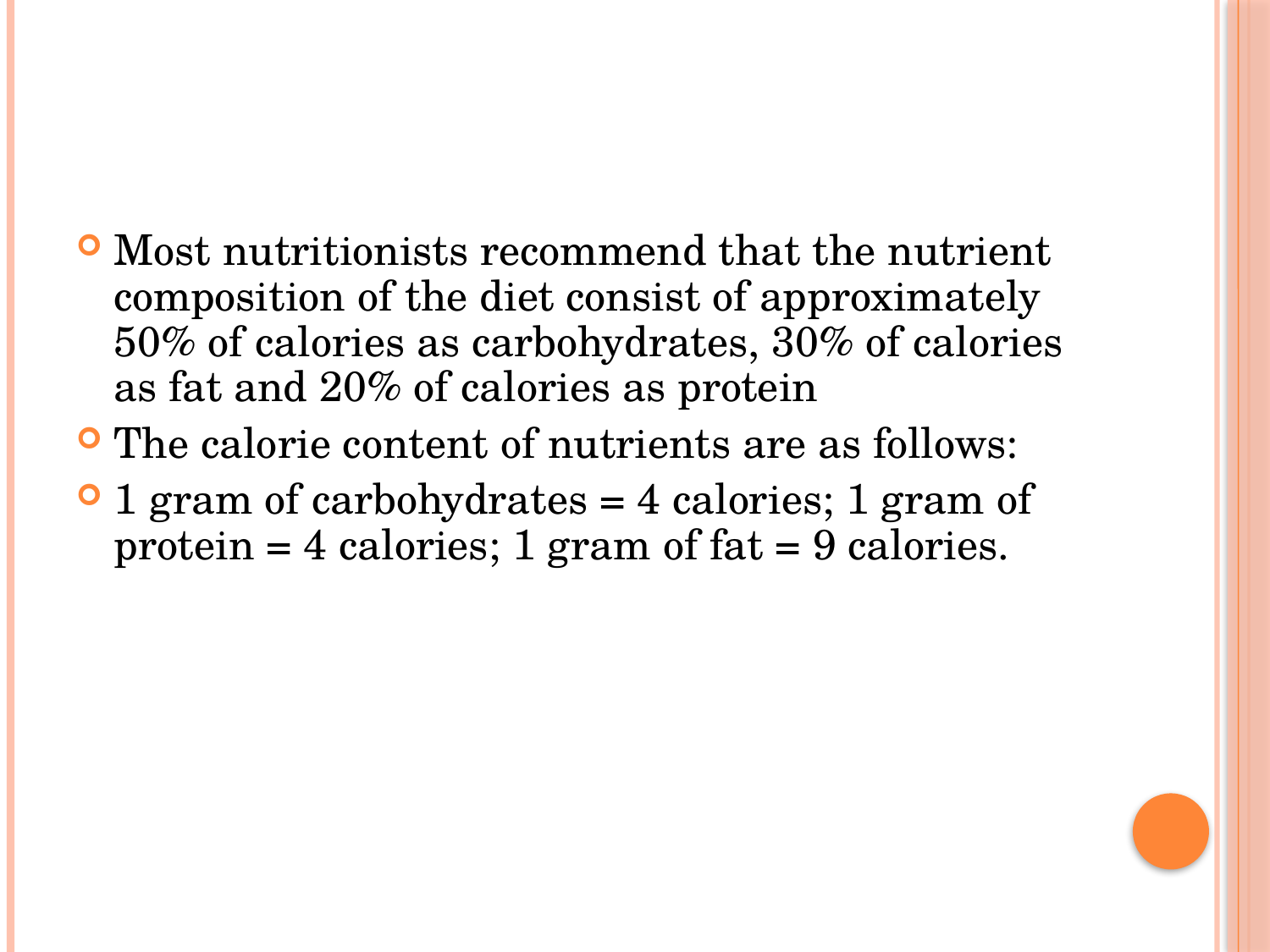

#
Most nutritionists recommend that the nutrient composition of the diet consist of approximately 50% of calories as carbohydrates, 30% of calories as fat and 20% of calories as protein
The calorie content of nutrients are as follows:
1 gram of carbohydrates = 4 calories; 1 gram of protein = 4 calories; 1 gram of fat = 9 calories.